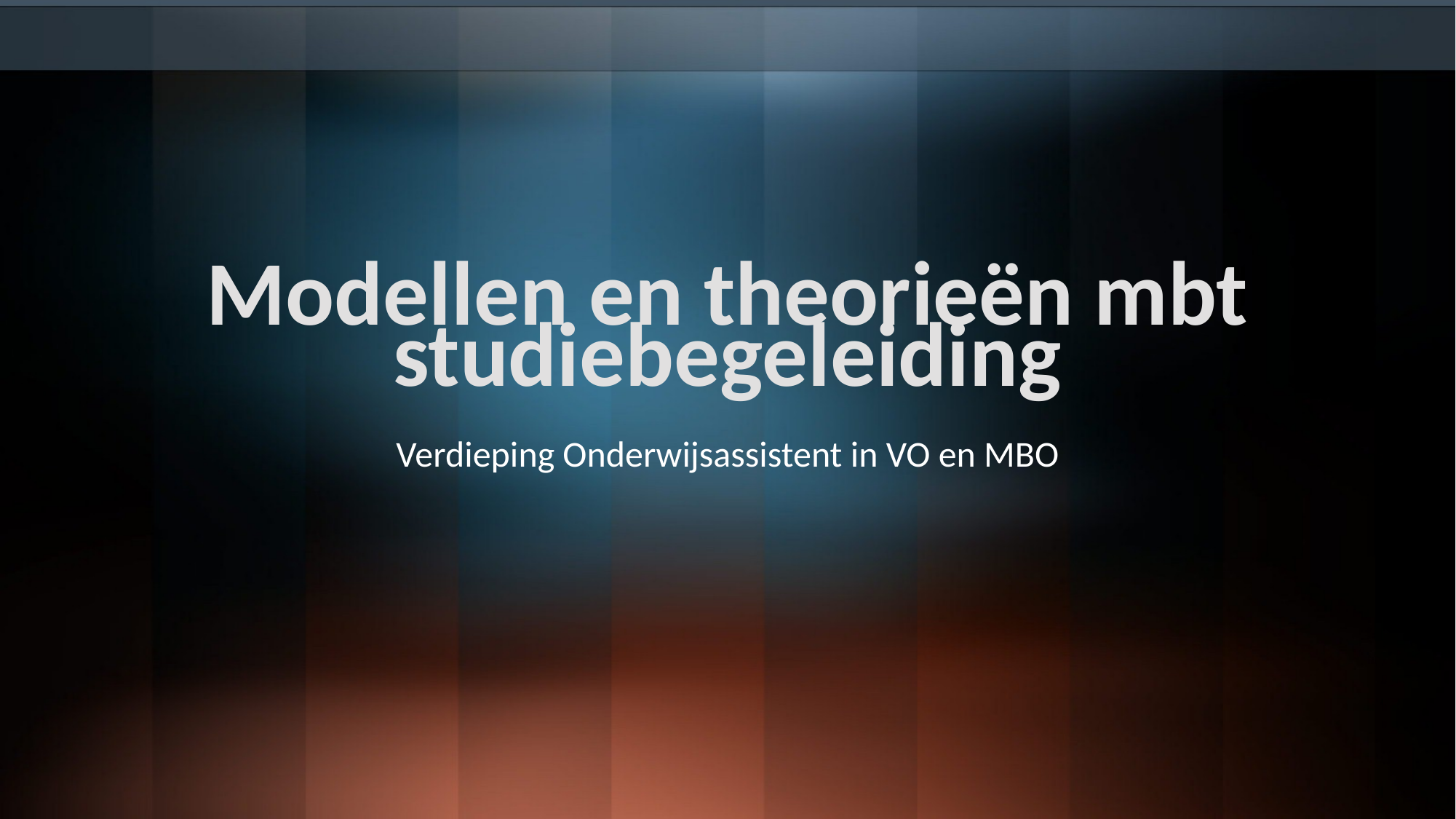

# Modellen en theorieën mbt studiebegeleiding
Verdieping Onderwijsassistent in VO en MBO